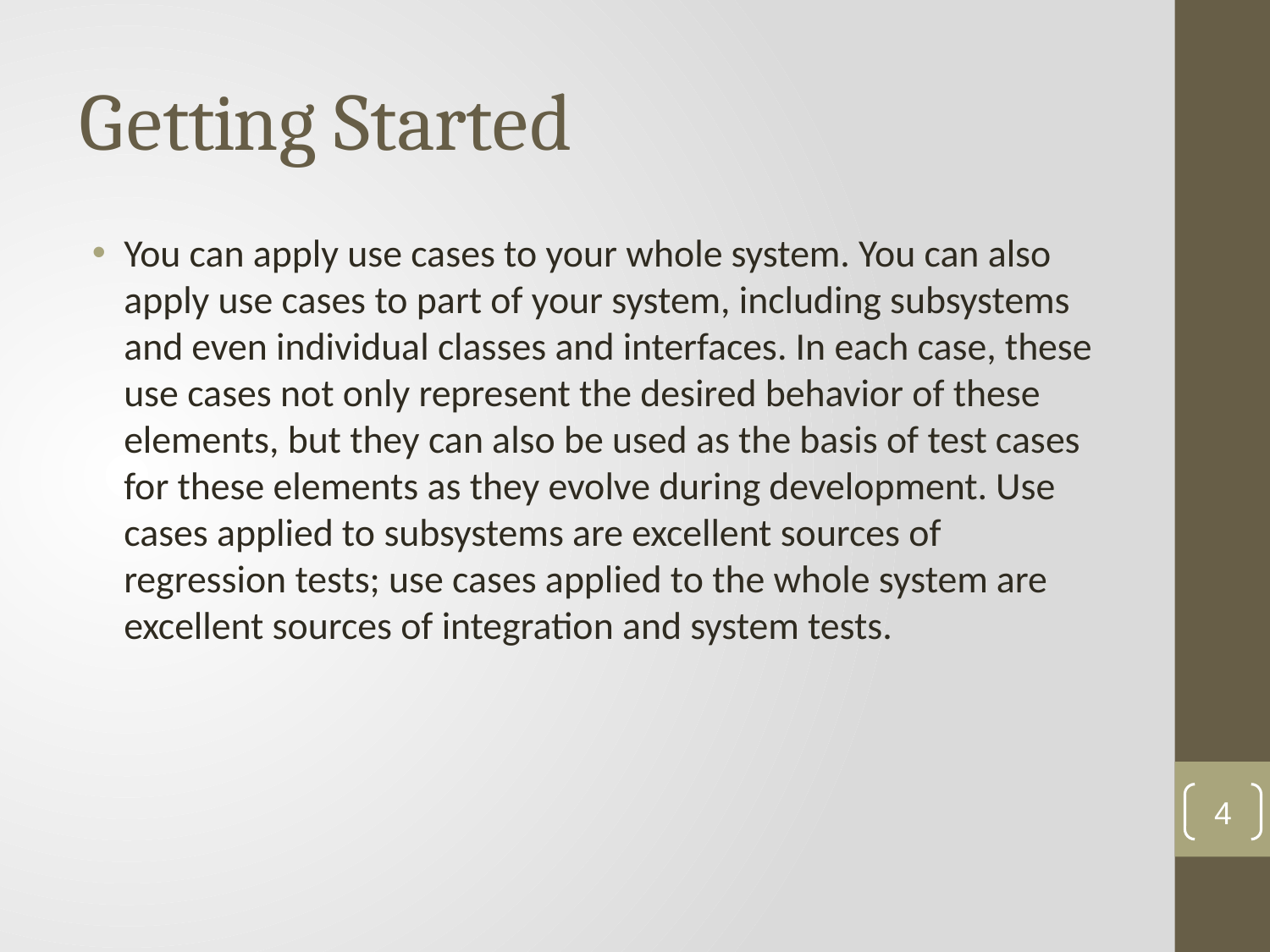

# Getting Started
You can apply use cases to your whole system. You can also apply use cases to part of your system, including subsystems and even individual classes and interfaces. In each case, these use cases not only represent the desired behavior of these elements, but they can also be used as the basis of test cases for these elements as they evolve during development. Use cases applied to subsystems are excellent sources of regression tests; use cases applied to the whole system are excellent sources of integration and system tests.
4